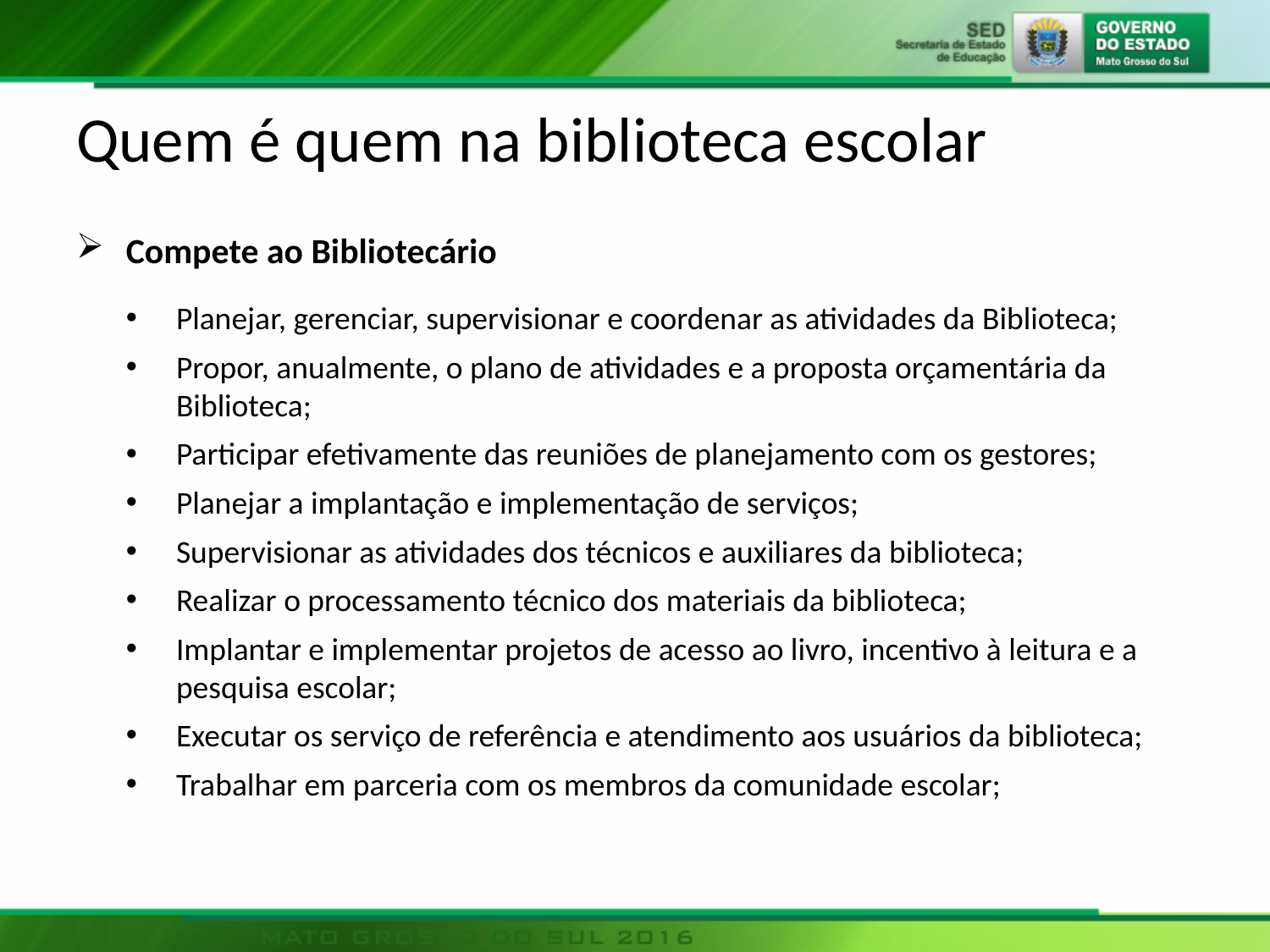

# Quem é quem na biblioteca escolar
Compete ao Bibliotecário

Planejar, gerenciar, supervisionar e coordenar as atividades da Biblioteca;
Propor, anualmente, o plano de atividades e a proposta orçamentária da Biblioteca;
Participar efetivamente das reuniões de planejamento com os gestores;
Planejar a implantação e implementação de serviços;
Supervisionar as atividades dos técnicos e auxiliares da biblioteca;
Realizar o processamento técnico dos materiais da biblioteca;
Implantar e implementar projetos de acesso ao livro, incentivo à leitura e a pesquisa escolar;
Executar os serviço de referência e atendimento aos usuários da biblioteca;
Trabalhar em parceria com os membros da comunidade escolar;